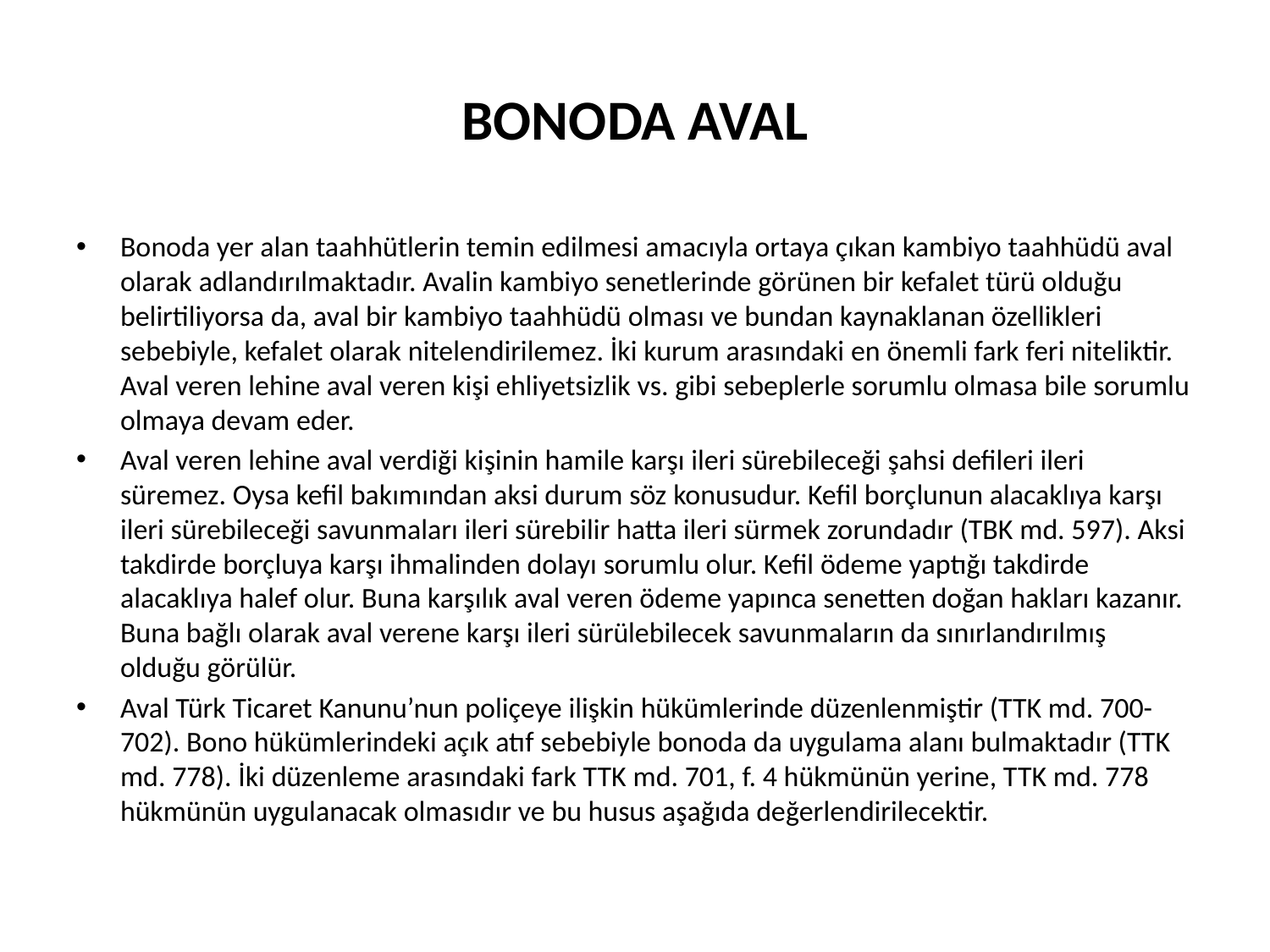

# BONODA AVAL
Bonoda yer alan taahhütlerin temin edilmesi amacıyla ortaya çıkan kambiyo taahhüdü aval olarak adlandırılmaktadır. Avalin kambiyo senetlerinde görünen bir kefalet türü olduğu belirtiliyorsa da, aval bir kambiyo taahhüdü olması ve bundan kaynaklanan özellikleri sebebiyle, kefalet olarak nitelendirilemez. İki kurum arasındaki en önemli fark feri niteliktir. Aval veren lehine aval veren kişi ehliyetsizlik vs. gibi sebeplerle sorumlu olmasa bile sorumlu olmaya devam eder.
Aval veren lehine aval verdiği kişinin hamile karşı ileri sürebileceği şahsi defileri ileri süremez. Oysa kefil bakımından aksi durum söz konusudur. Kefil borçlunun alacaklıya karşı ileri sürebileceği savunmaları ileri sürebilir hatta ileri sürmek zorundadır (TBK md. 597). Aksi takdirde borçluya karşı ihmalinden dolayı sorumlu olur. Kefil ödeme yaptığı takdirde alacaklıya halef olur. Buna karşılık aval veren ödeme yapınca senetten doğan hakları kazanır. Buna bağlı olarak aval verene karşı ileri sürülebilecek savunmaların da sınırlandırılmış olduğu görülür.
Aval Türk Ticaret Kanunu’nun poliçeye ilişkin hükümlerinde düzenlenmiştir (TTK md. 700-702). Bono hükümlerindeki açık atıf sebebiyle bonoda da uygulama alanı bulmaktadır (TTK md. 778). İki düzenleme arasındaki fark TTK md. 701, f. 4 hükmünün yerine, TTK md. 778 hükmünün uygulanacak olmasıdır ve bu husus aşağıda değerlendirilecektir.